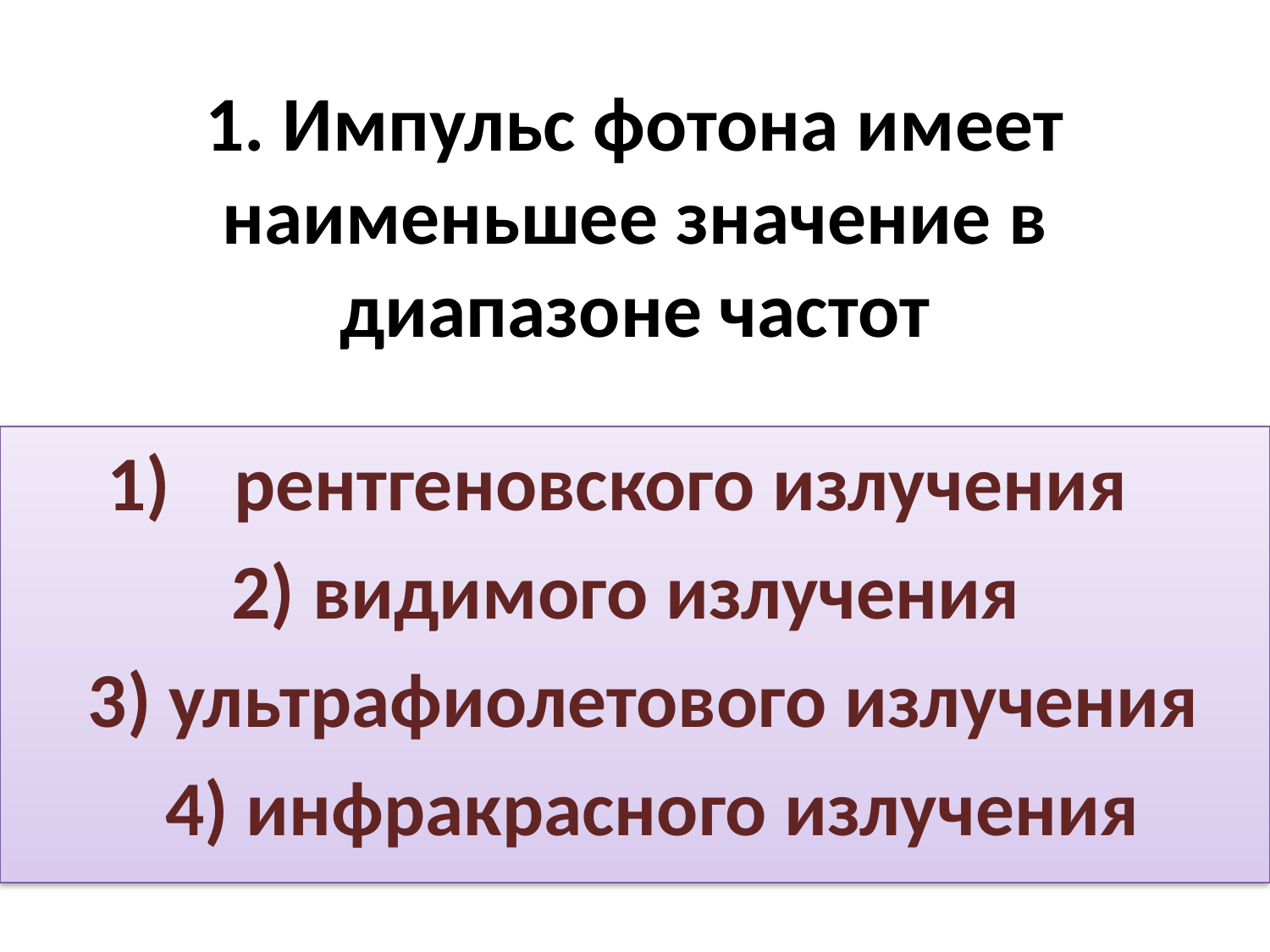

# 1. Импульс фотона имеет наименьшее значение в диапазоне частот
рентгеновского излучения
 2) видимого излучения
  3) ультрафиолетового излучения
  4) инфракрасного излучения